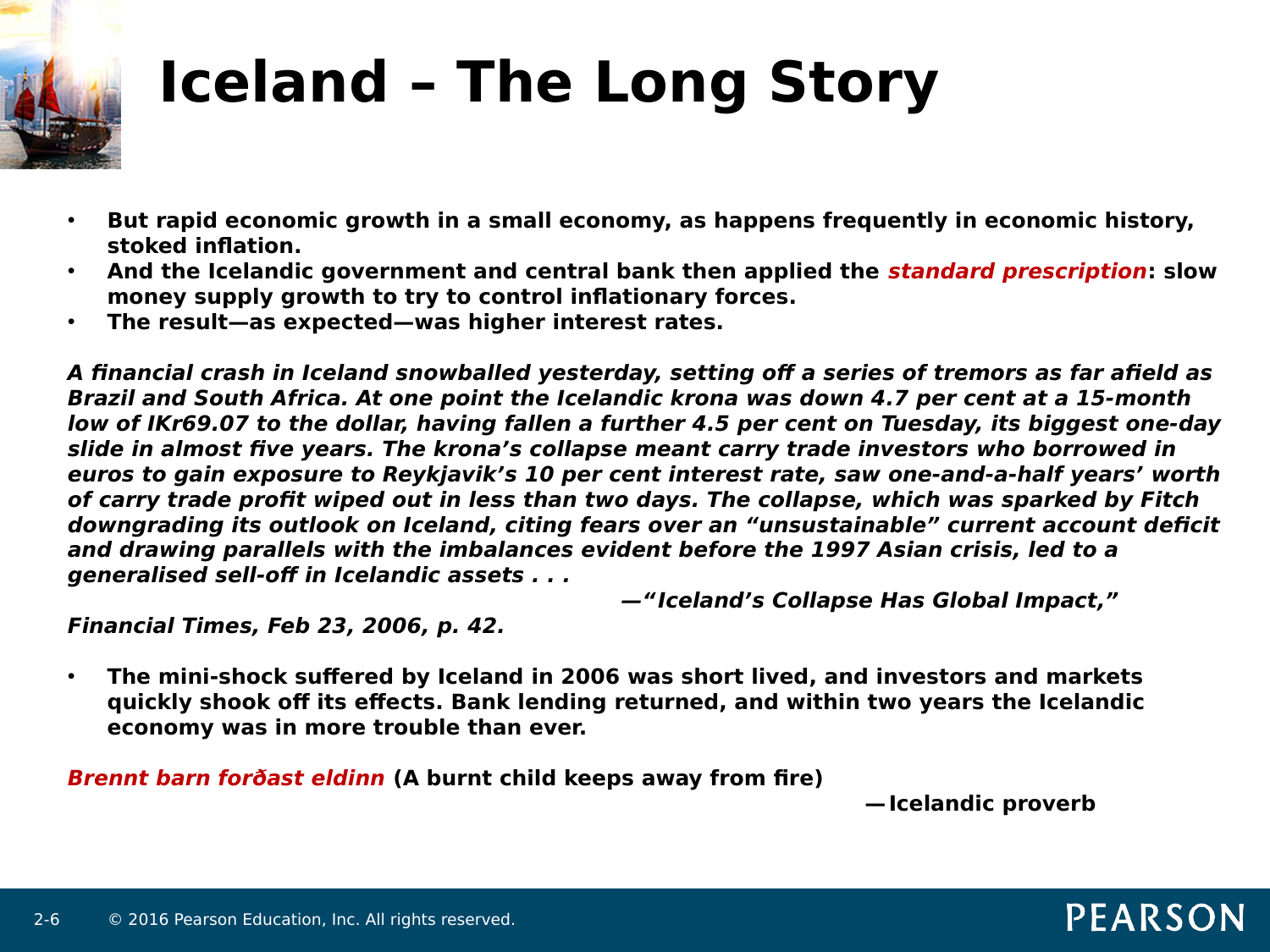

# Iceland – The Long Story
But rapid economic growth in a small economy, as happens frequently in economic history, stoked inflation.
And the Icelandic government and central bank then applied the standard prescription: slow money supply growth to try to control inflationary forces.
The result—as expected—was higher interest rates.

A financial crash in Iceland snowballed yesterday, setting off a series of tremors as far afield as Brazil and South Africa. At one point the Icelandic krona was down 4.7 per cent at a 15-month low of IKr69.07 to the dollar, having fallen a further 4.5 per cent on Tuesday, its biggest one-day slide in almost five years. The krona’s collapse meant carry trade investors who borrowed in euros to gain exposure to Reykjavik’s 10 per cent interest rate, saw one-and-a-half years’ worth of carry trade profit wiped out in less than two days. The collapse, which was sparked by Fitch downgrading its outlook on Iceland, citing fears over an “unsustainable” current account deficit and drawing parallels with the imbalances evident before the 1997 Asian crisis, led to a generalised sell-off in Icelandic assets . . .
                                                                           —“Iceland’s Collapse Has Global Impact,” Financial Times, Feb 23, 2006, p. 42.

The mini-shock suffered by Iceland in 2006 was short lived, and investors and markets quickly shook off its effects. Bank lending returned, and within two years the Icelandic economy was in more trouble than ever.

Brennt barn forðast eldinn (A burnt child keeps away from fire)
                                                                                                            —Icelandic proverb